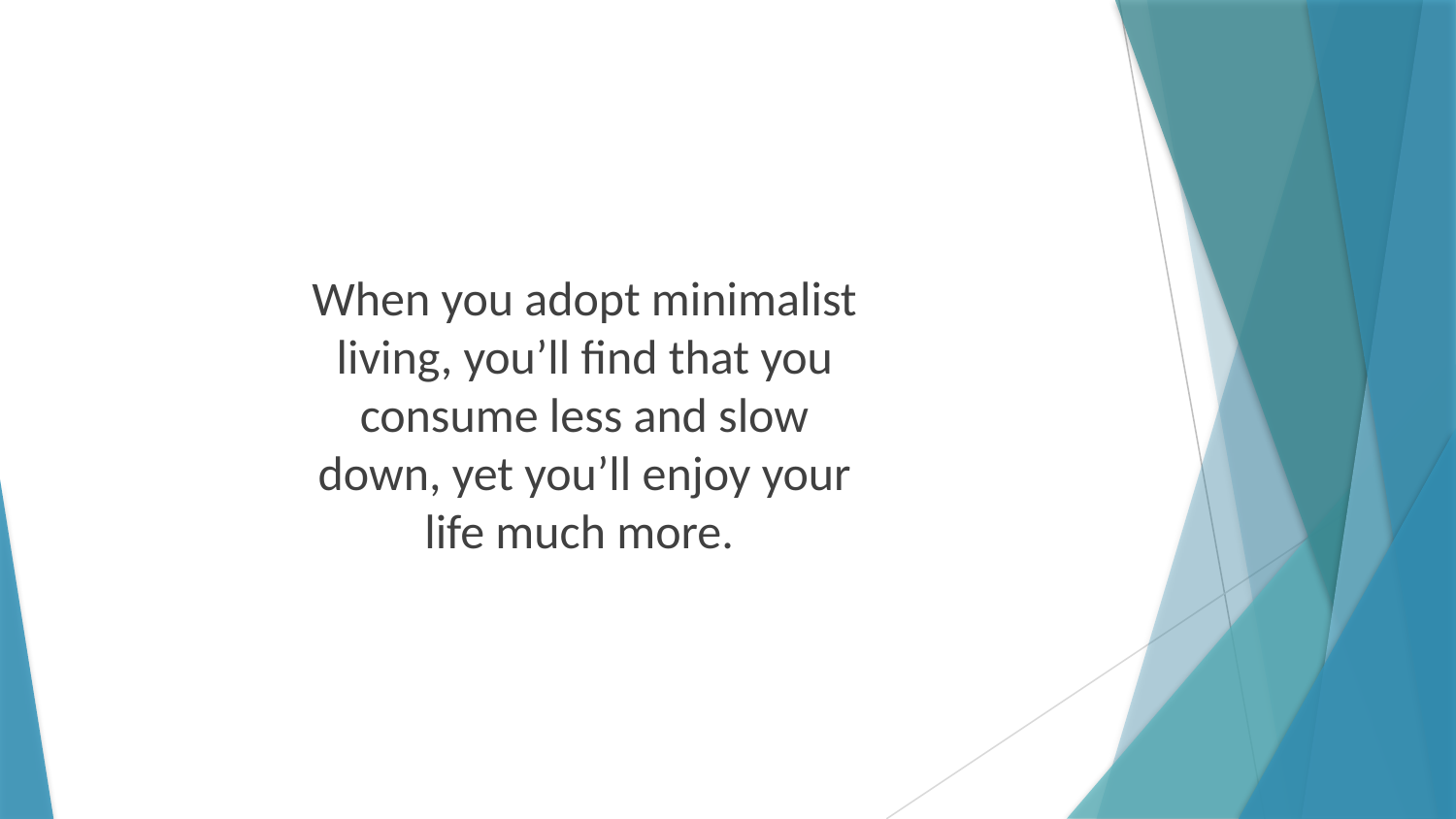

When you adopt minimalist living, you’ll find that you consume less and slow down, yet you’ll enjoy your life much more.